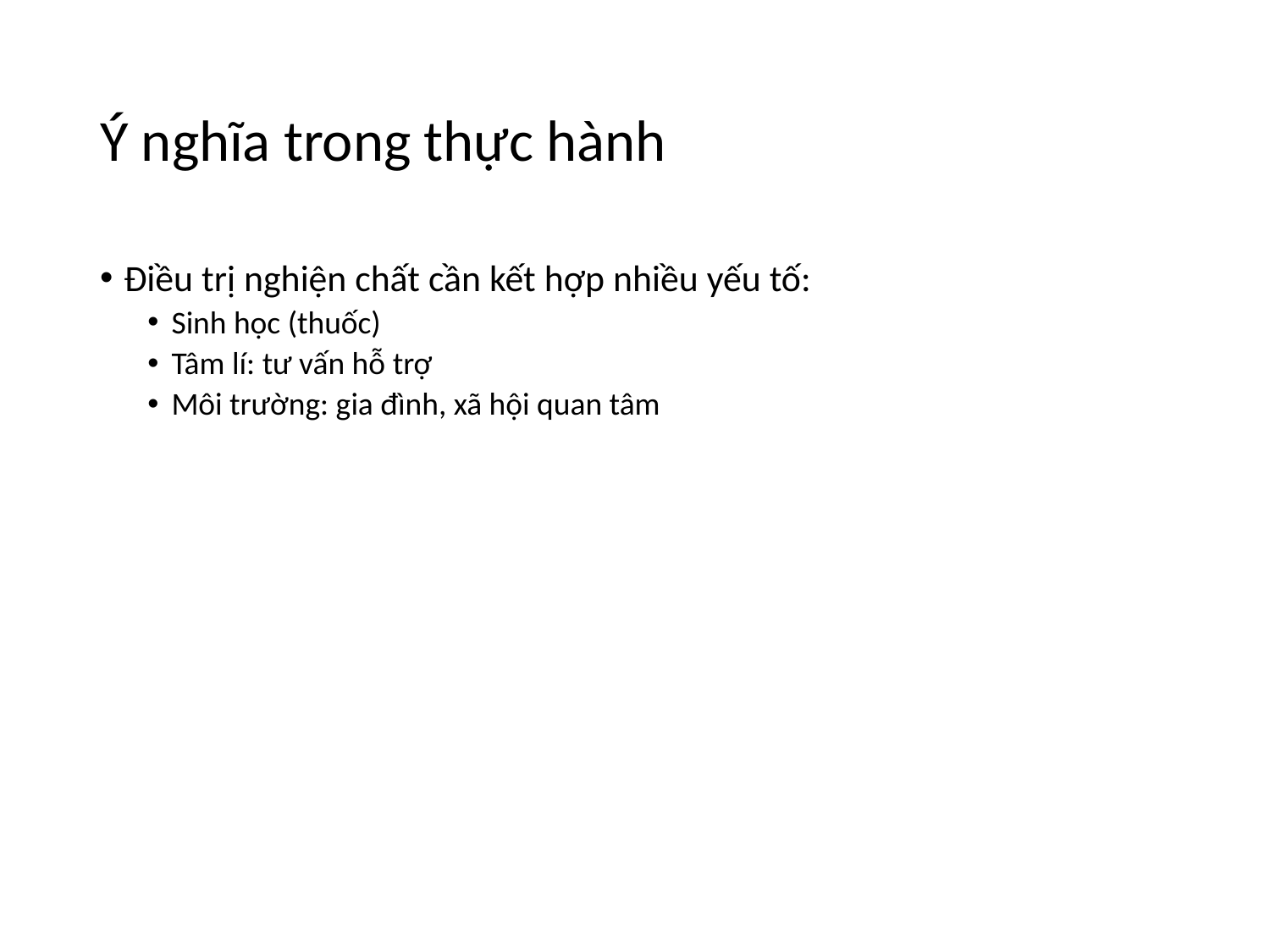

# Ý nghĩa trong thực hành
Điều trị nghiện chất cần kết hợp nhiều yếu tố:
Sinh học (thuốc)
Tâm lí: tư vấn hỗ trợ
Môi trường: gia đình, xã hội quan tâm